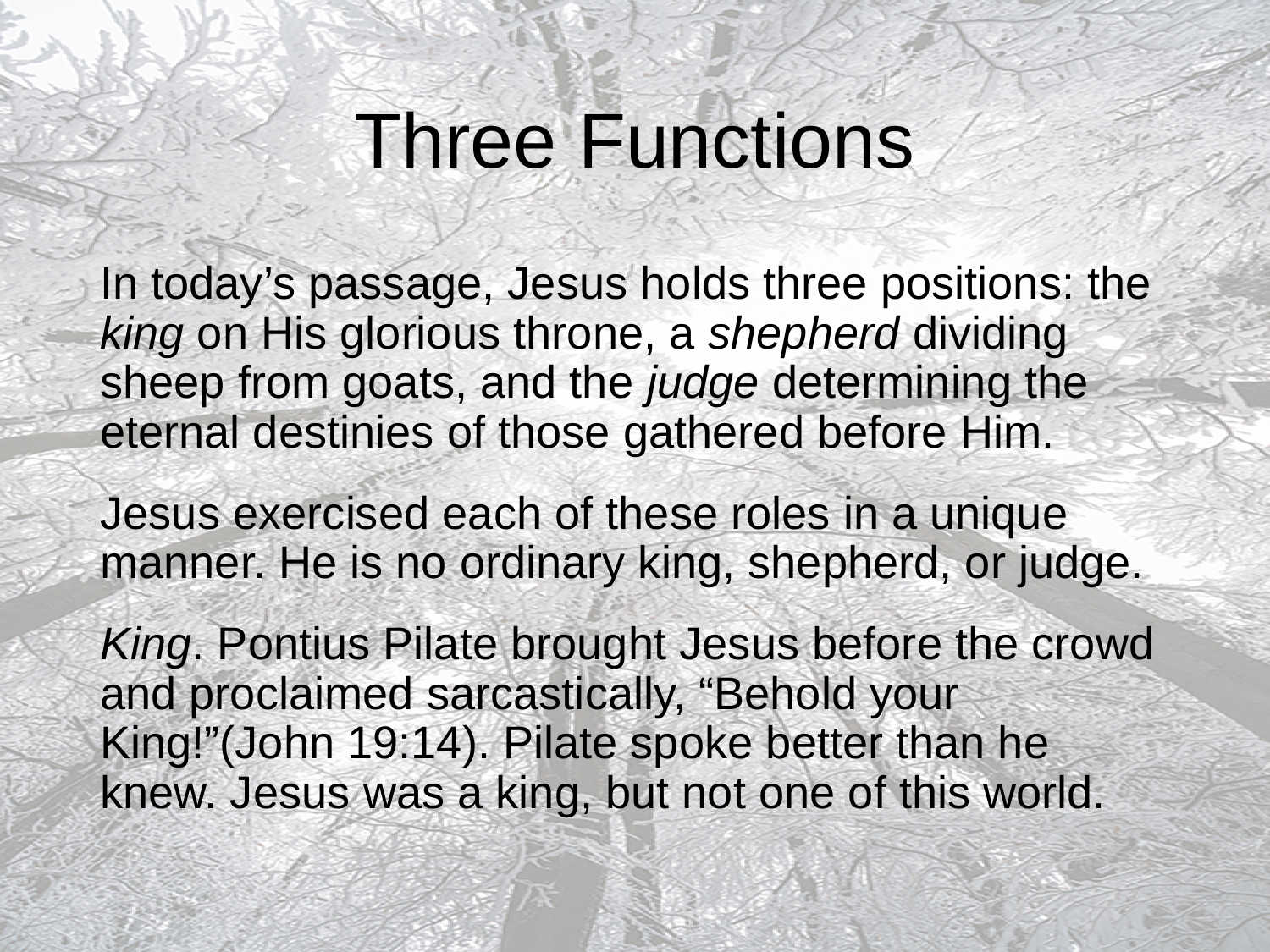

# Three Functions
In today’s passage, Jesus holds three positions: the king on His glorious throne, a shepherd dividing sheep from goats, and the judge determining the eternal destinies of those gathered before Him.
Jesus exercised each of these roles in a unique manner. He is no ordinary king, shepherd, or judge.
King. Pontius Pilate brought Jesus before the crowd and proclaimed sarcastically, “Behold your King!”(John 19:14). Pilate spoke better than he knew. Jesus was a king, but not one of this world.